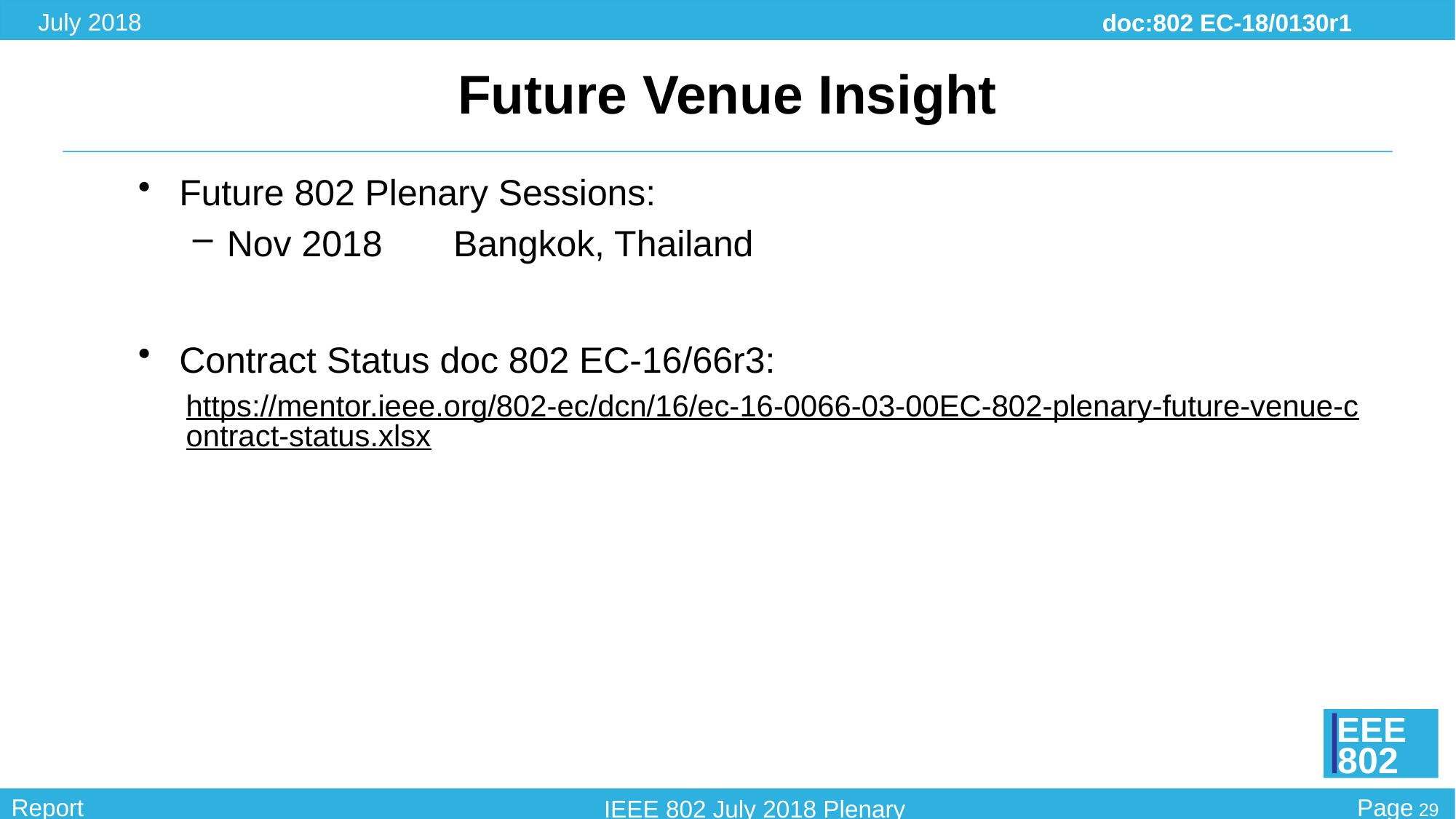

# Future Venue Insight
Future 802 Plenary Sessions:
Nov 2018       Bangkok, Thailand

Contract Status doc 802 EC-16/66r3:
https://mentor.ieee.org/802-ec/dcn/16/ec-16-0066-03-00EC-802-plenary-future-venue-contract-status.xlsx